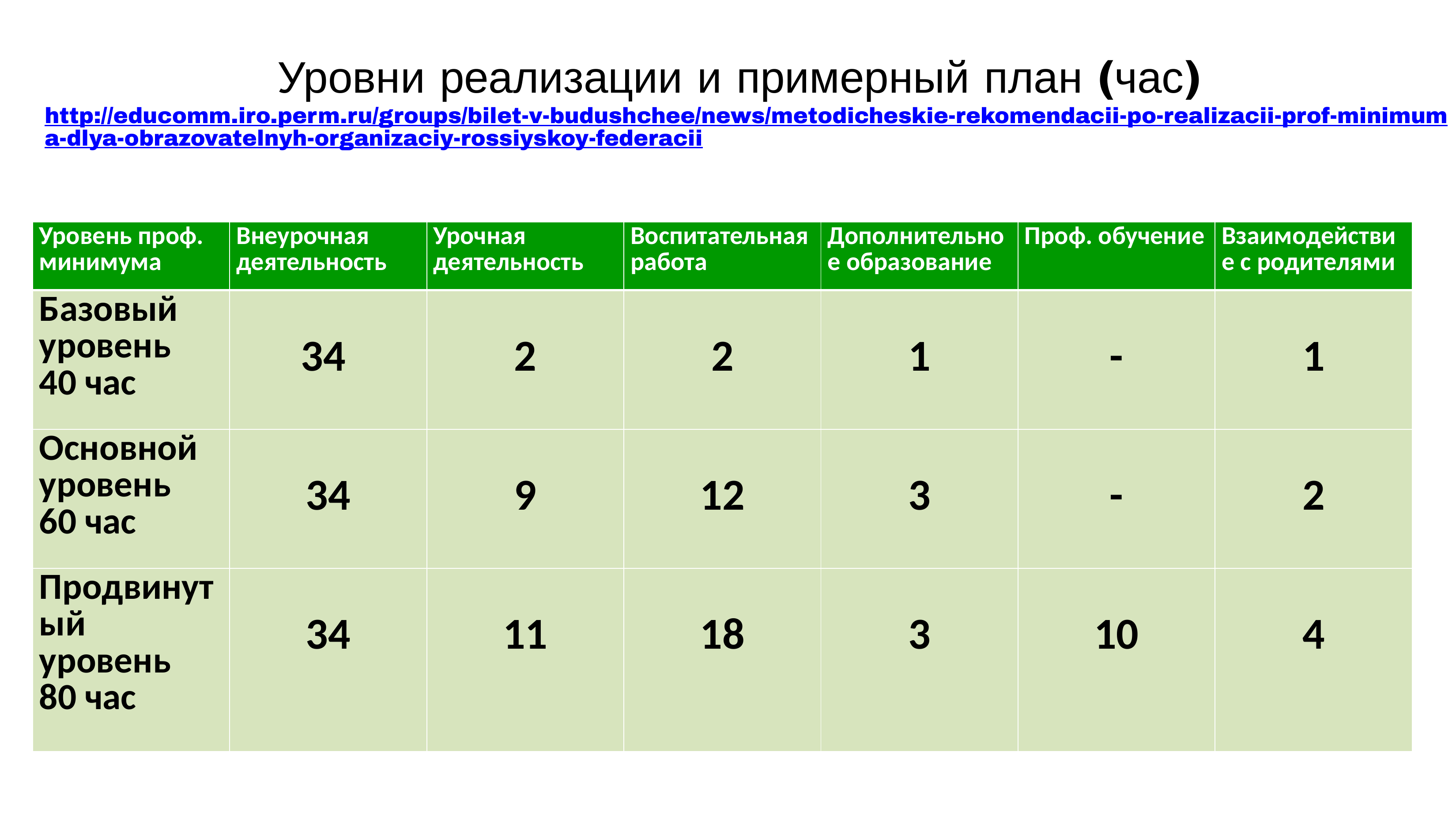

Уровни реализации и примерный план (час)
http://educomm.iro.perm.ru/groups/bilet-v-budushchee/news/metodicheskie-rekomendacii-po-realizacii-prof-minimuma-dlya-obrazovatelnyh-organizaciy-rossiyskoy-federacii

| Уровень проф. минимума | Внеурочная деятельность | Урочная деятельность | Воспитательная работа | Дополнительное образование | Проф. обучение | Взаимодействие с родителями |
| --- | --- | --- | --- | --- | --- | --- |
| Базовый уровень 40 час | 34 | 2 | 2 | 1 | - | 1 |
| Основной уровень 60 час | 34 | 9 | 12 | 3 | - | 2 |
| Продвинутый уровень 80 час | 34 | 11 | 18 | 3 | 10 | 4 |